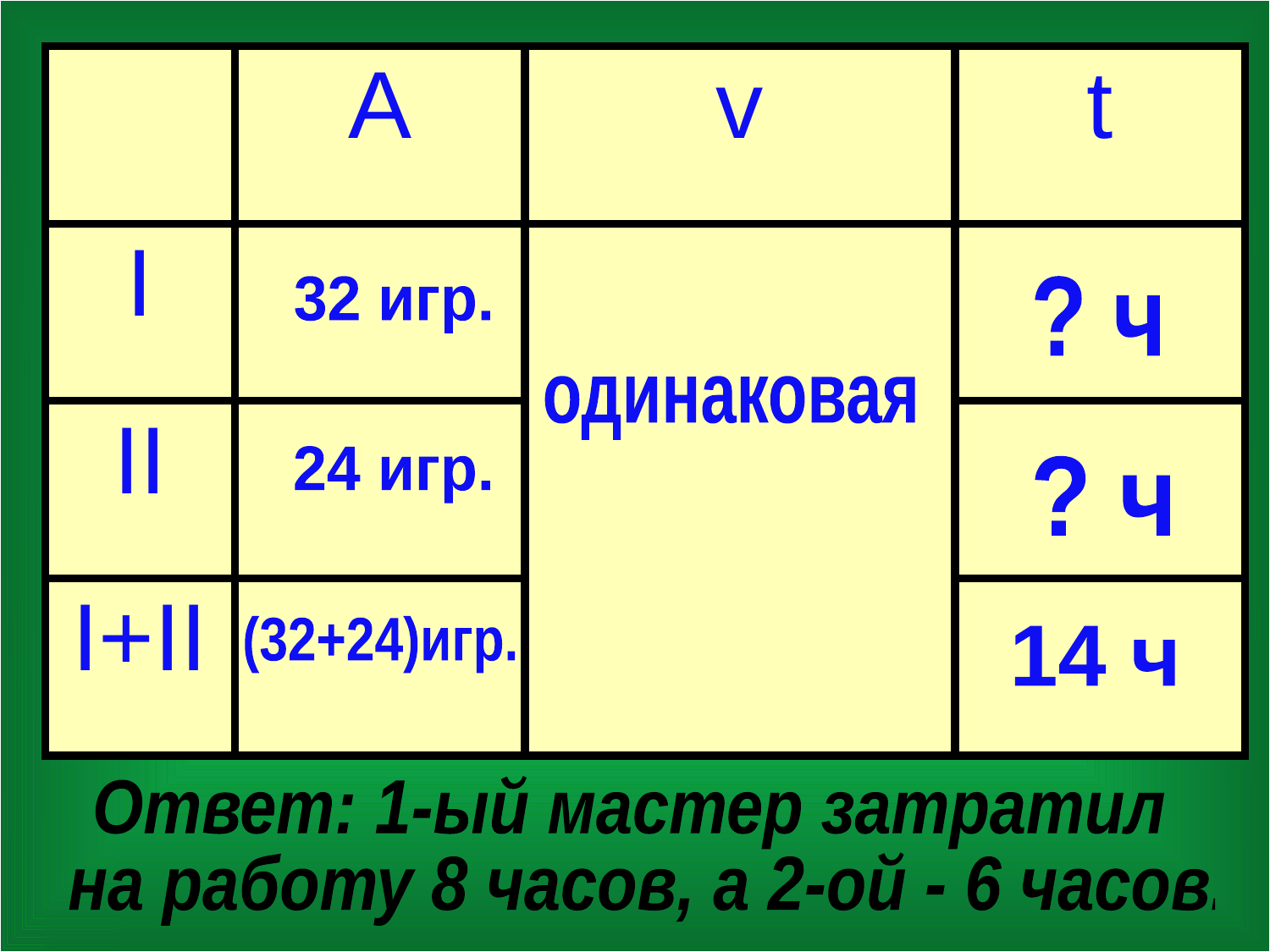

#
|  | A | v | t |
| --- | --- | --- | --- |
| I |  |  |  |
| II |  |  |  |
| I+II |  |  |  |

32 игр.
? ч
одинаковая
24 игр.
? ч
(32+24)игр.
14 ч
Ответ: 1-ый мастер затратил
 на работу 8 часов, а 2-ой - 6 часов.